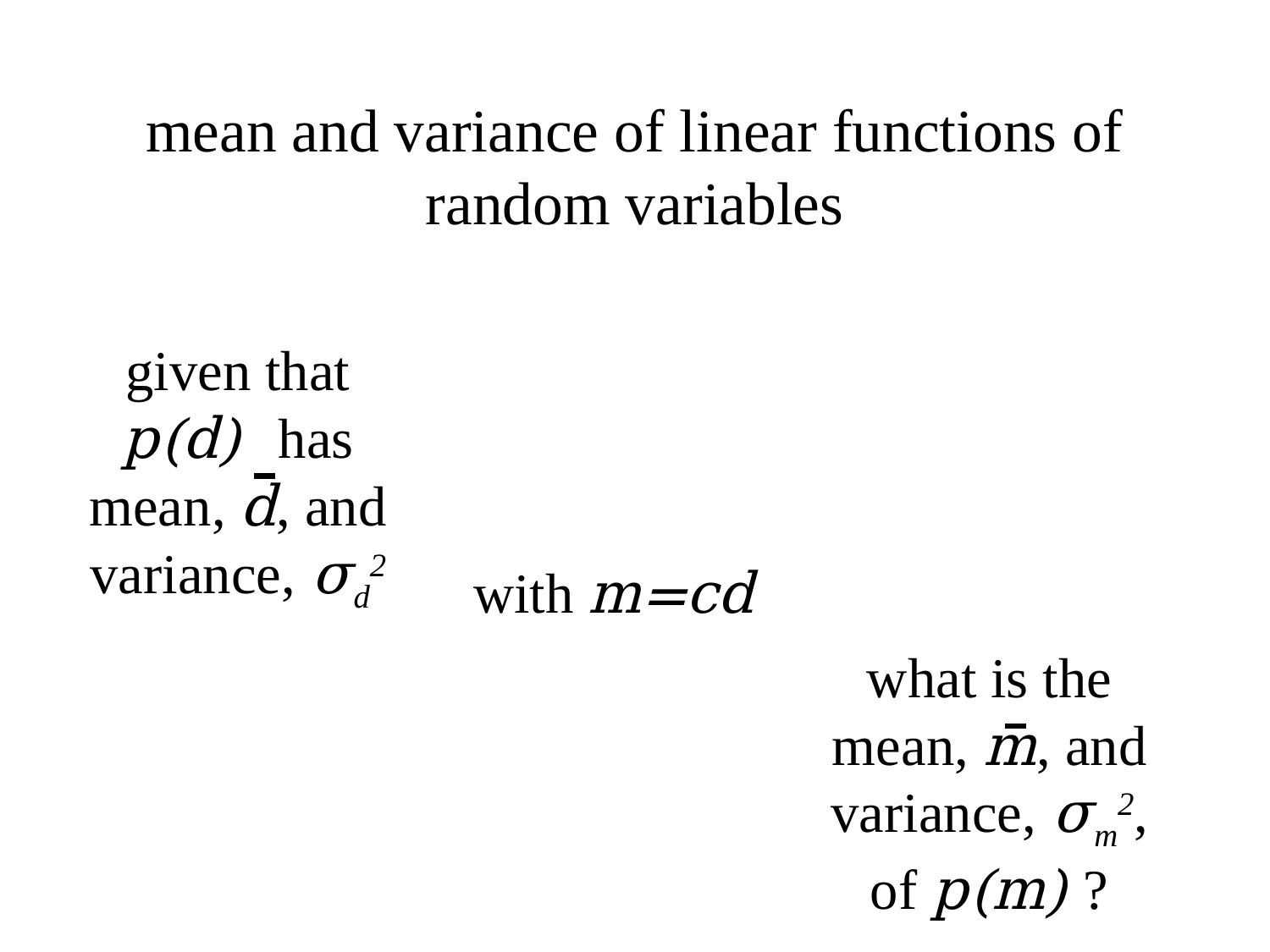

# mean and variance of linear functions of random variables
given that p(d)  has mean, d, and variance, σd2
with m=cd
what is the mean, m, and variance, σm2, of p(m) ?